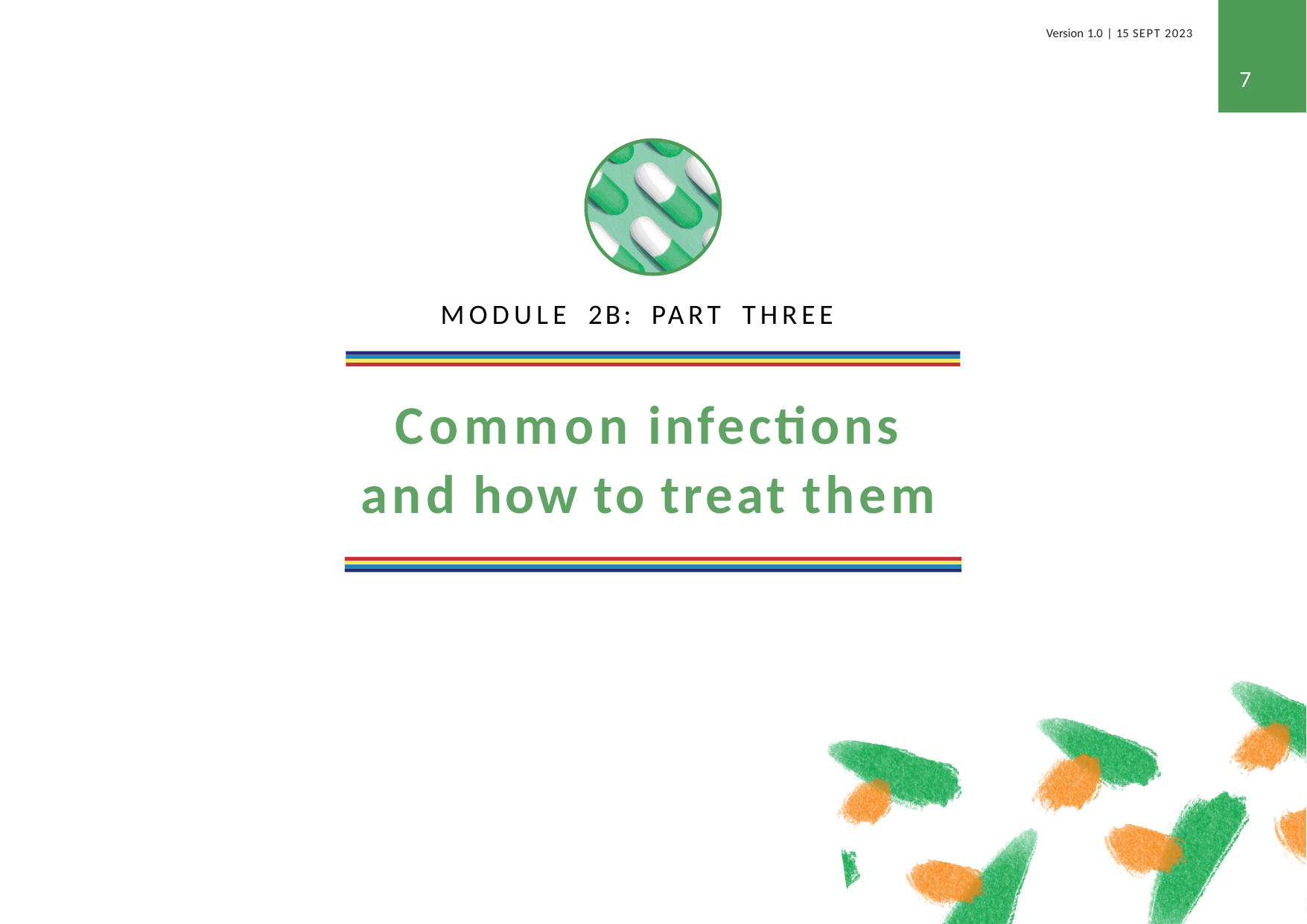

Version 1.0 | 15 SEPT 2023
7
MODULE  2B:  PART  THREE

Common infections and how to treat them